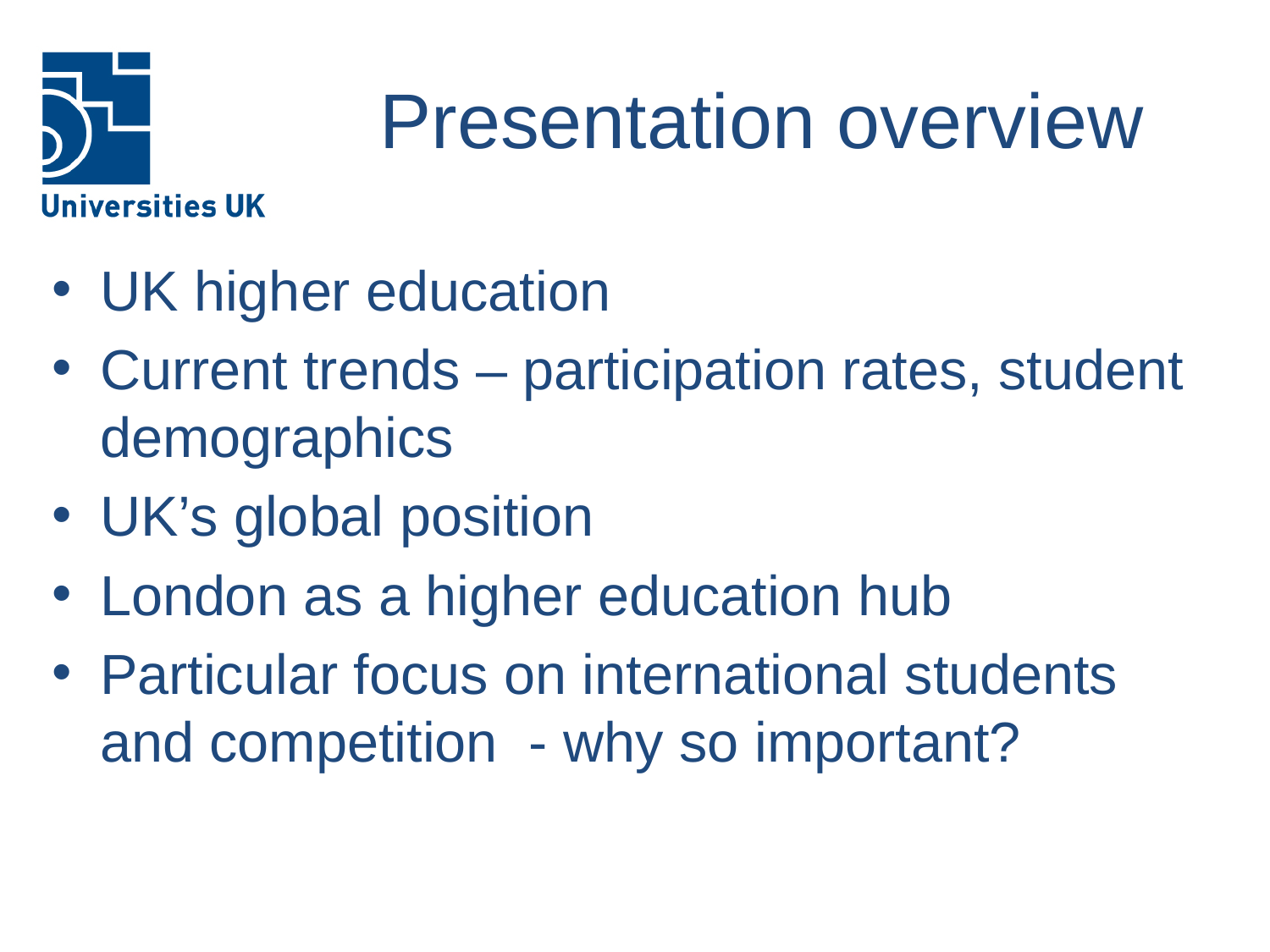

# Presentation overview
UK higher education
Current trends – participation rates, student demographics
UK’s global position
London as a higher education hub
Particular focus on international students and competition  - why so important?